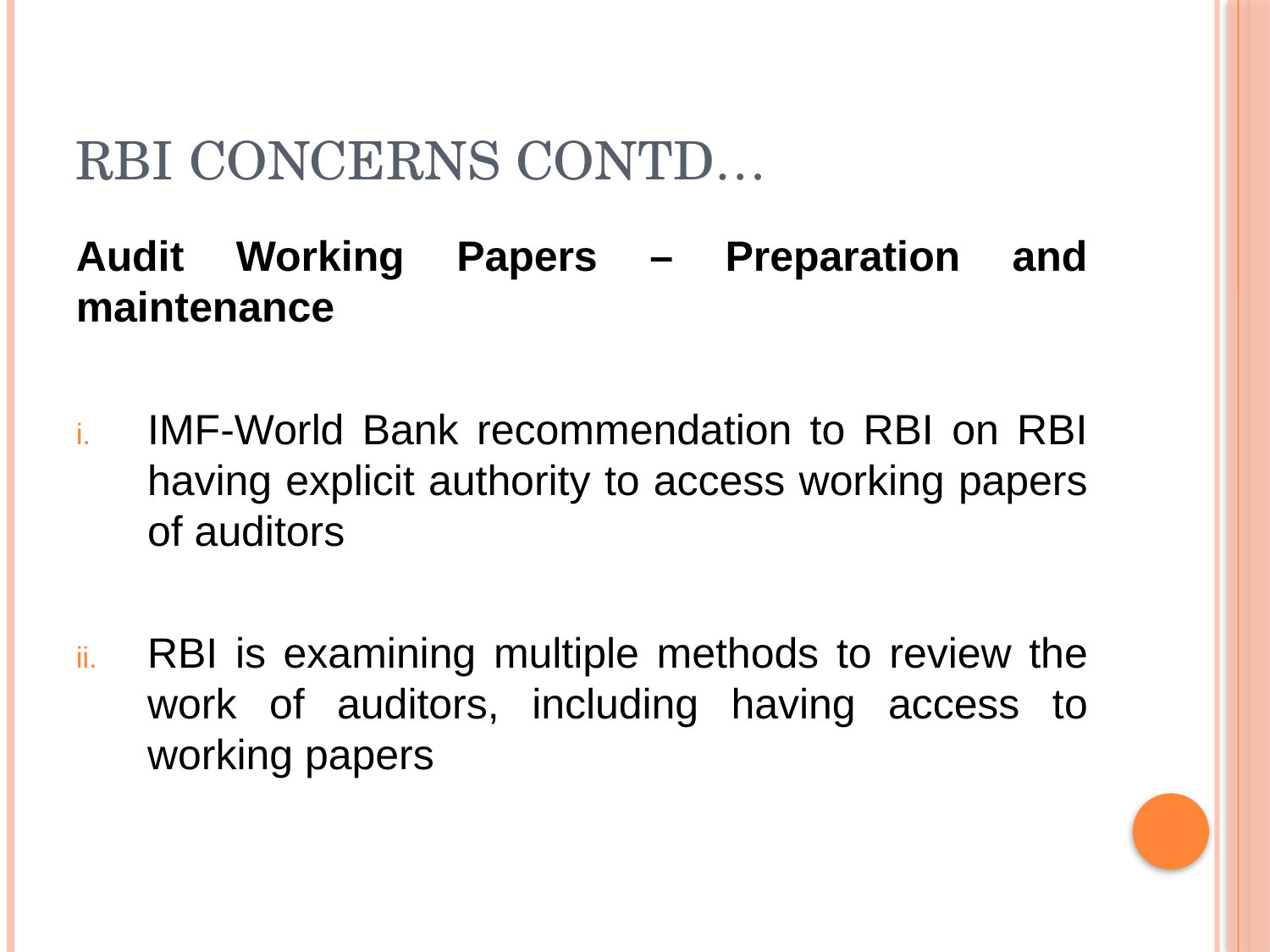

# RBI Concerns contd…
Audit Working Papers – Preparation and maintenance

IMF-World Bank recommendation to RBI on RBI having explicit authority to access working papers of auditors

RBI is examining multiple methods to review the work of auditors, including having access to working papers